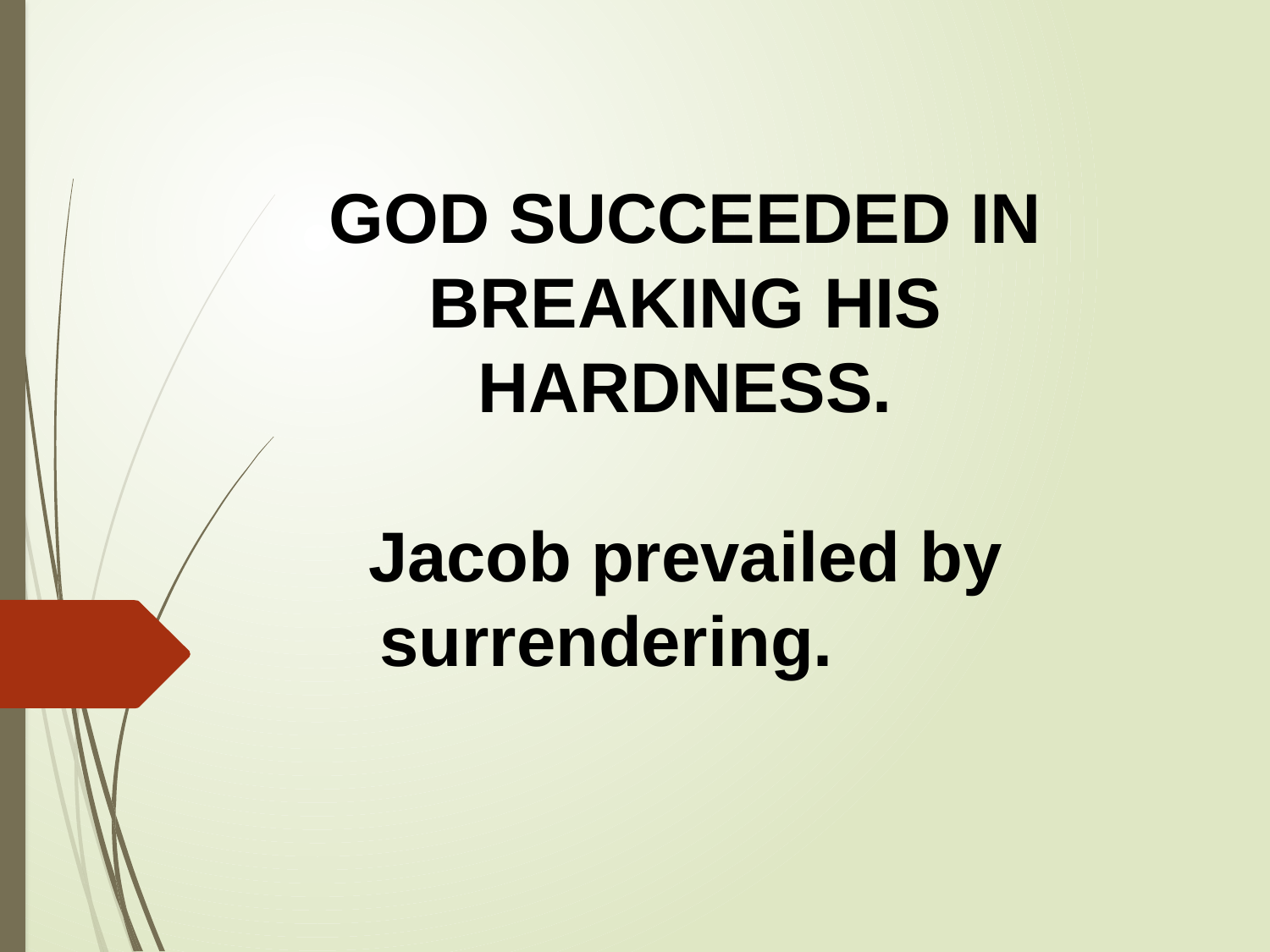

GOD SUCCEEDED IN BREAKING HIS HARDNESS.

Jacob prevailed by surrendering.